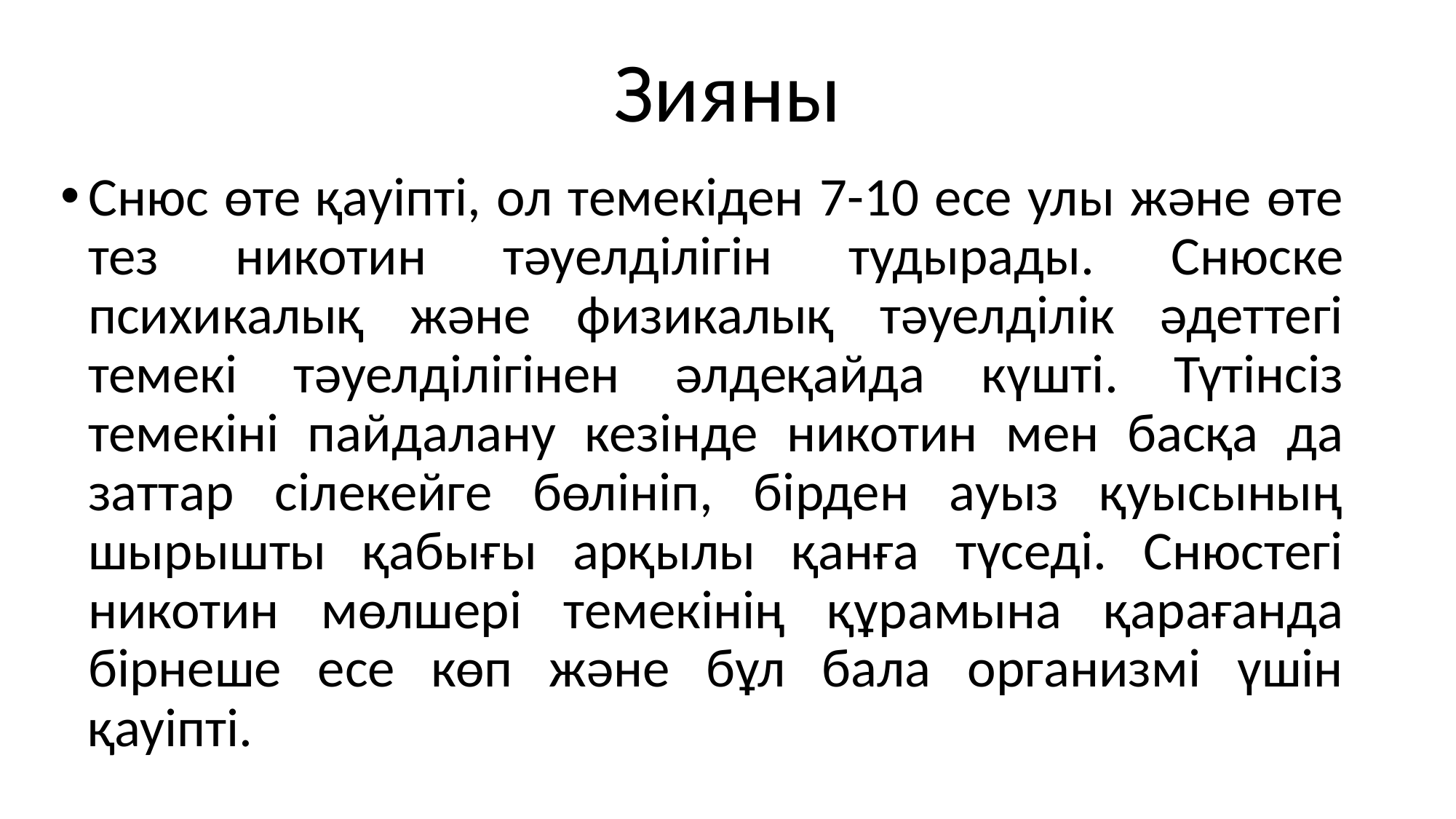

# Зияны
Снюс өте қауіпті, ол темекіден 7-10 есе улы және өте тез никотин тәуелділігін тудырады. Снюске психикалық және физикалық тәуелділік әдеттегі темекі тәуелділігінен әлдеқайда күшті. Түтінсіз темекіні пайдалану кезінде никотин мен басқа да заттар сілекейге бөлініп, бірден ауыз қуысының шырышты қабығы арқылы қанға түседі. Снюстегі никотин мөлшері темекінің құрамына қарағанда бірнеше есе көп және бұл бала организмі үшін қауіпті.